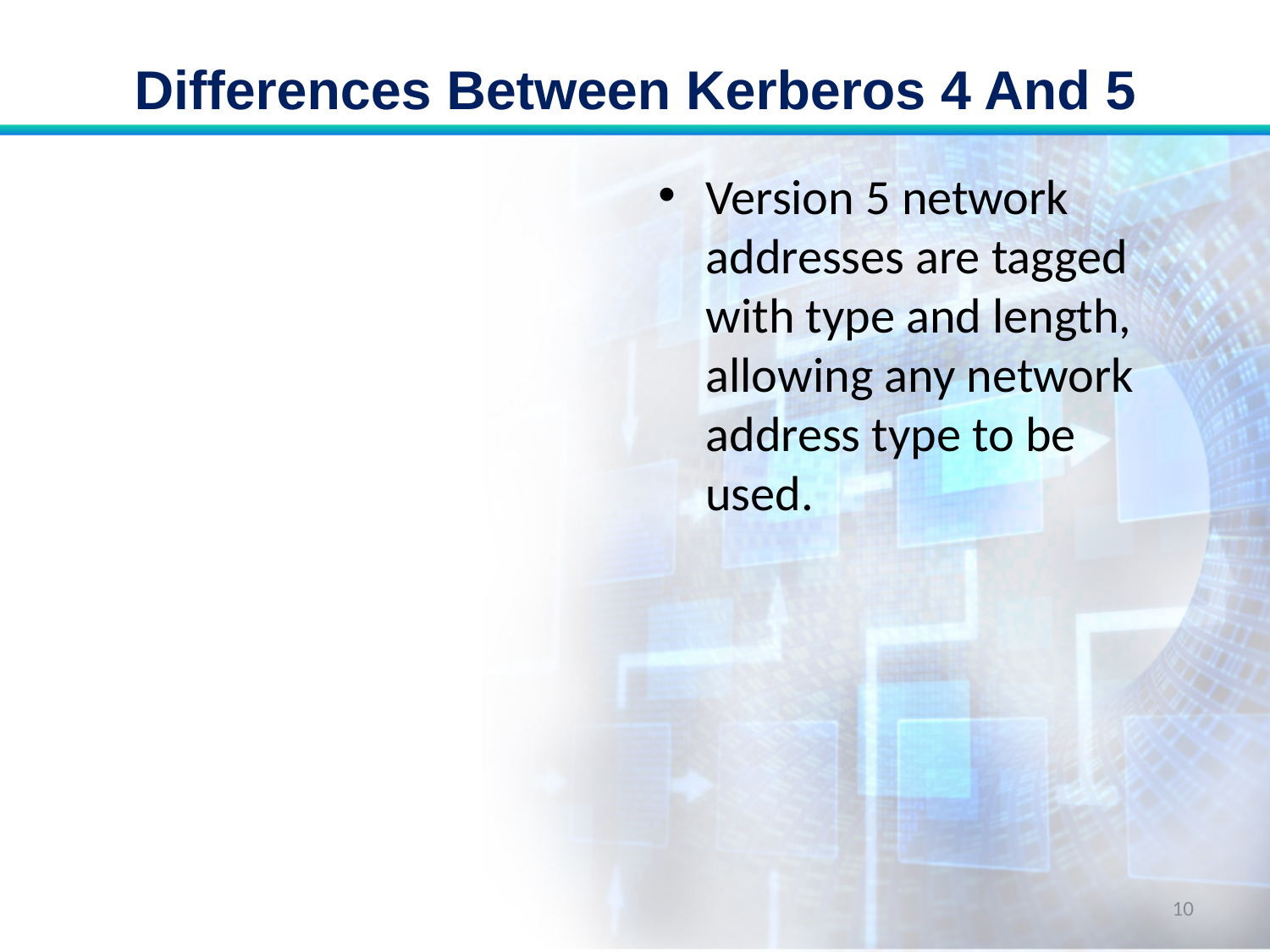

# Differences Between Kerberos 4 And 5
Version 5 network addresses are tagged with type and length, allowing any network address type to be used.
10